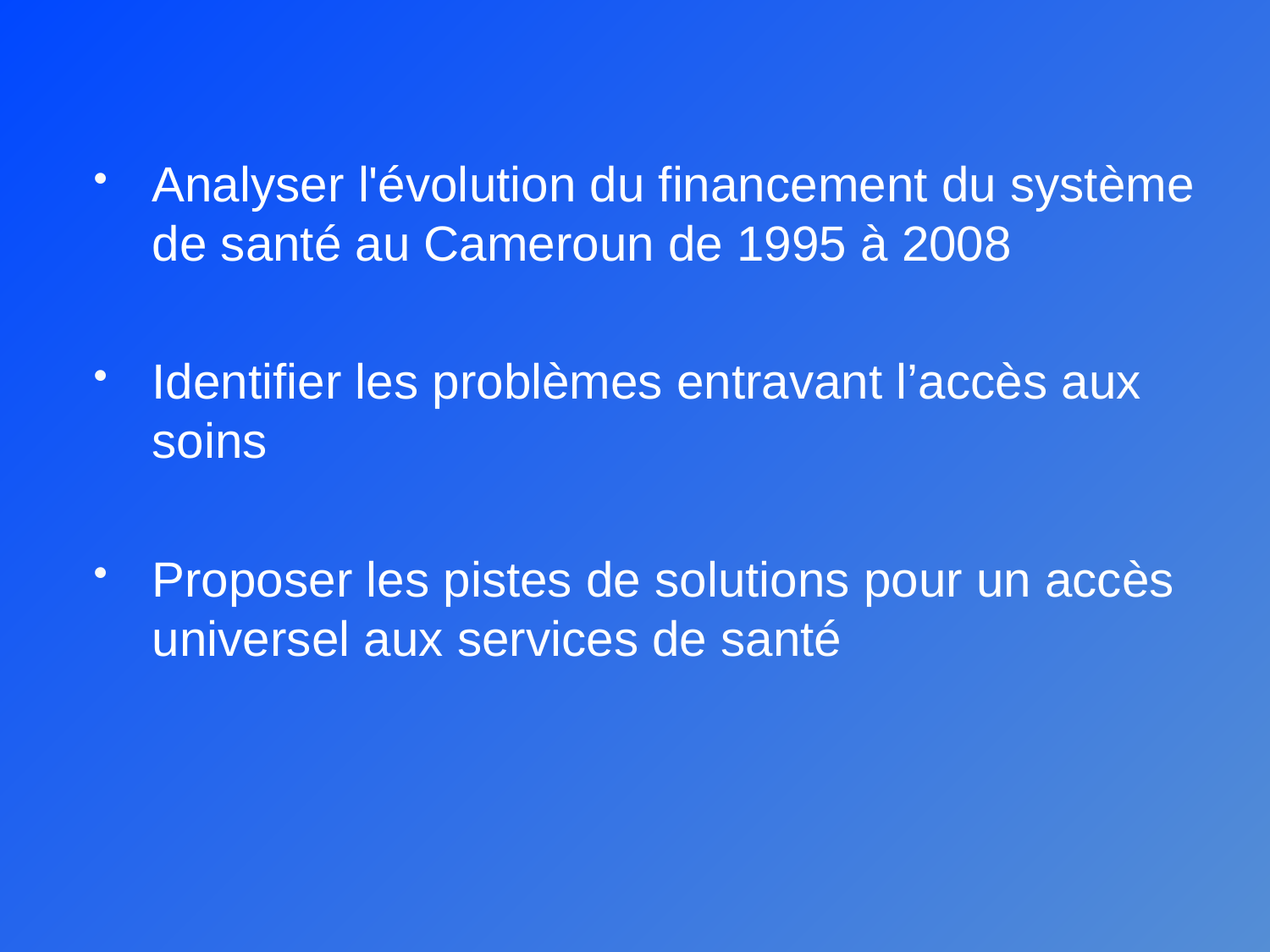

Analyser l'évolution du financement du système de santé au Cameroun de 1995 à 2008

Identifier les problèmes entravant l’accès aux soins

Proposer les pistes de solutions pour un accès universel aux services de santé